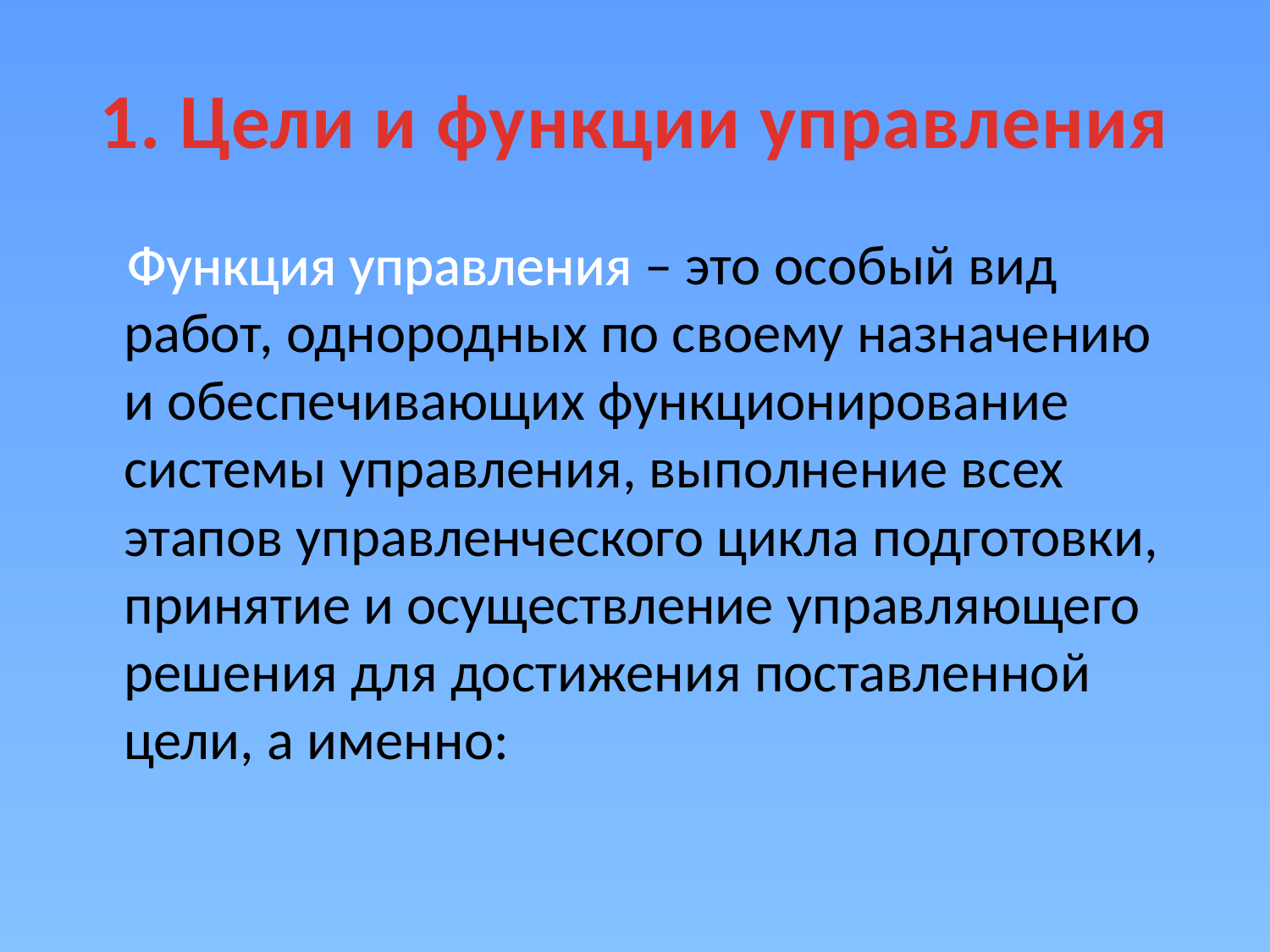

# 1. Цели и функции управления
    Функция управления – это особый вид работ, однородных по своему назначению и обеспечивающих функционирование системы управления, выполнение всех этапов управленческого цикла подготовки, принятие и осуществление управляющего решения для достижения поставленной цели, а именно: